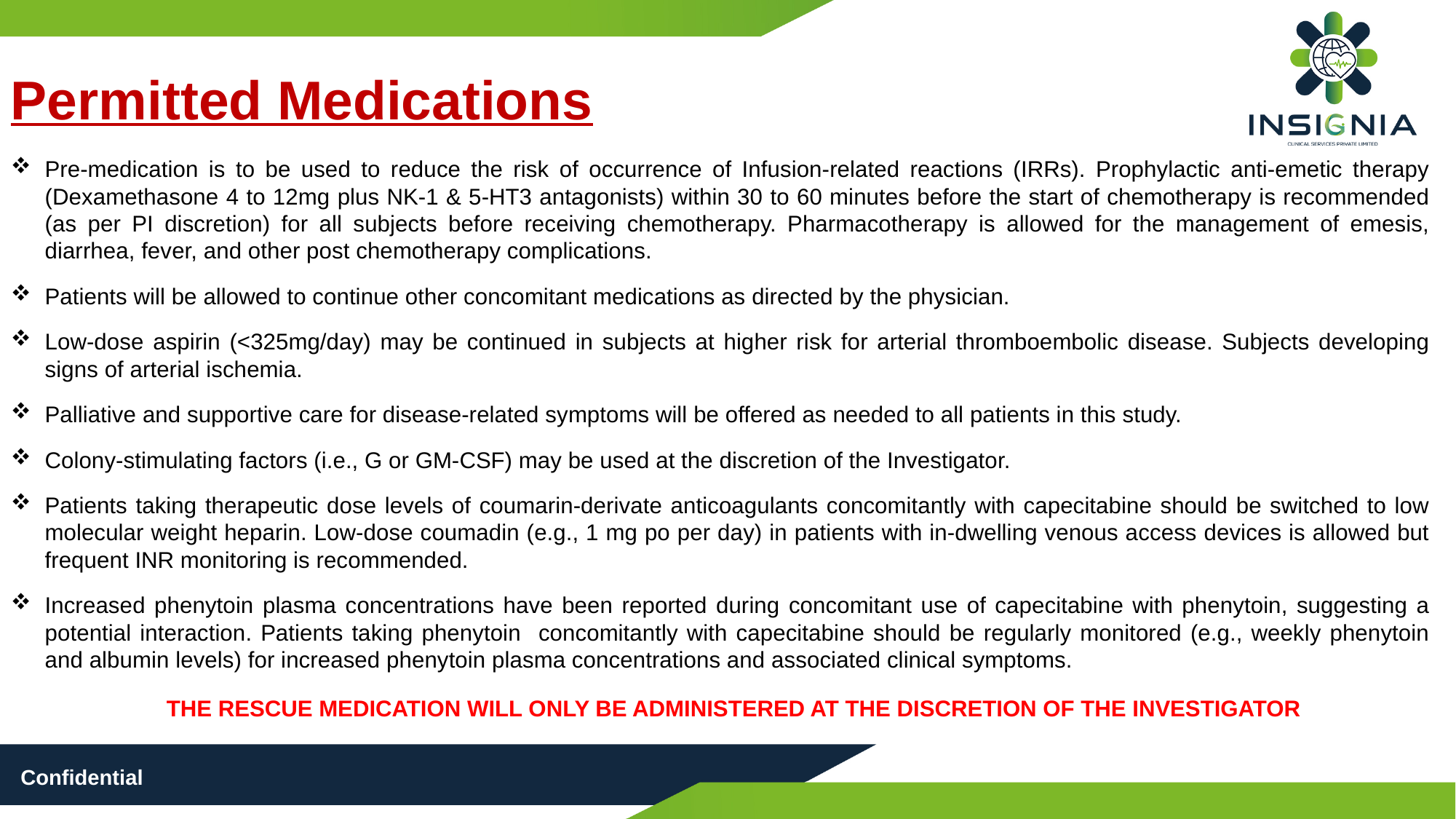

Permitted Medications
Pre-medication is to be used to reduce the risk of occurrence of Infusion-related reactions (IRRs). Prophylactic anti-emetic therapy (Dexamethasone 4 to 12mg plus NK-1 & 5-HT3 antagonists) within 30 to 60 minutes before the start of chemotherapy is recommended (as per PI discretion) for all subjects before receiving chemotherapy. Pharmacotherapy is allowed for the management of emesis, diarrhea, fever, and other post chemotherapy complications.

Patients will be allowed to continue other concomitant medications as directed by the physician.

Low-dose aspirin (<325mg/day) may be continued in subjects at higher risk for arterial thromboembolic disease. Subjects developing signs of arterial ischemia.

Palliative and supportive care for disease-related symptoms will be offered as needed to all patients in this study.

Colony-stimulating factors (i.e., G or GM-CSF) may be used at the discretion of the Investigator.

Patients taking therapeutic dose levels of coumarin-derivate anticoagulants concomitantly with capecitabine should be switched to low molecular weight heparin. Low-dose coumadin (e.g., 1 mg po per day) in patients with in-dwelling venous access devices is allowed but frequent INR monitoring is recommended.

Increased phenytoin plasma concentrations have been reported during concomitant use of capecitabine with phenytoin, suggesting a potential interaction. Patients taking phenytoin  concomitantly with capecitabine should be regularly monitored (e.g., weekly phenytoin and albumin levels) for increased phenytoin plasma concentrations and associated clinical symptoms.

    THE RESCUE MEDICATION WILL ONLY BE ADMINISTERED AT THE DISCRETION OF THE INVESTIGATOR
Confidential